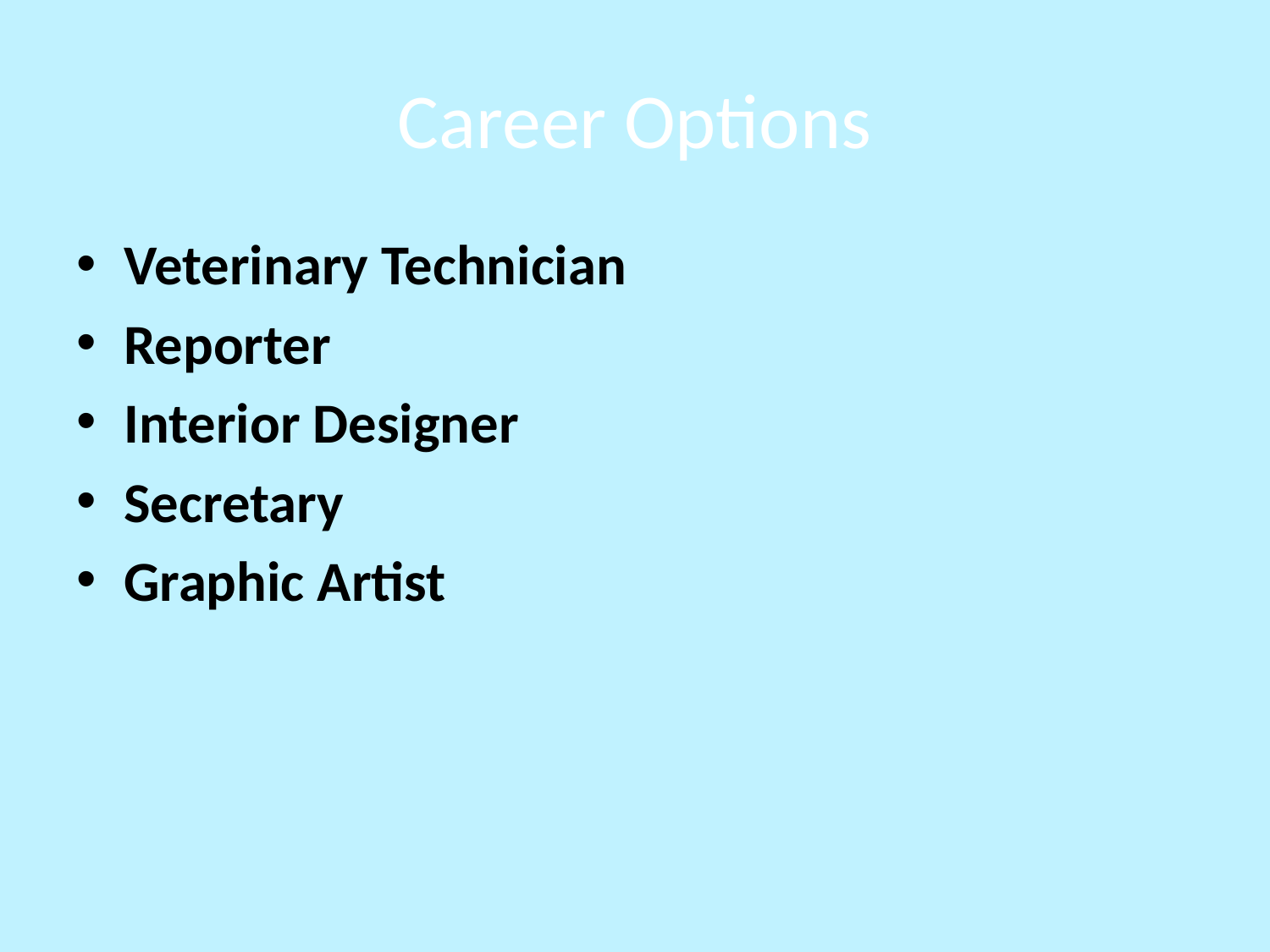

# Career Options
Veterinary Technician
Reporter
Interior Designer
Secretary
Graphic Artist